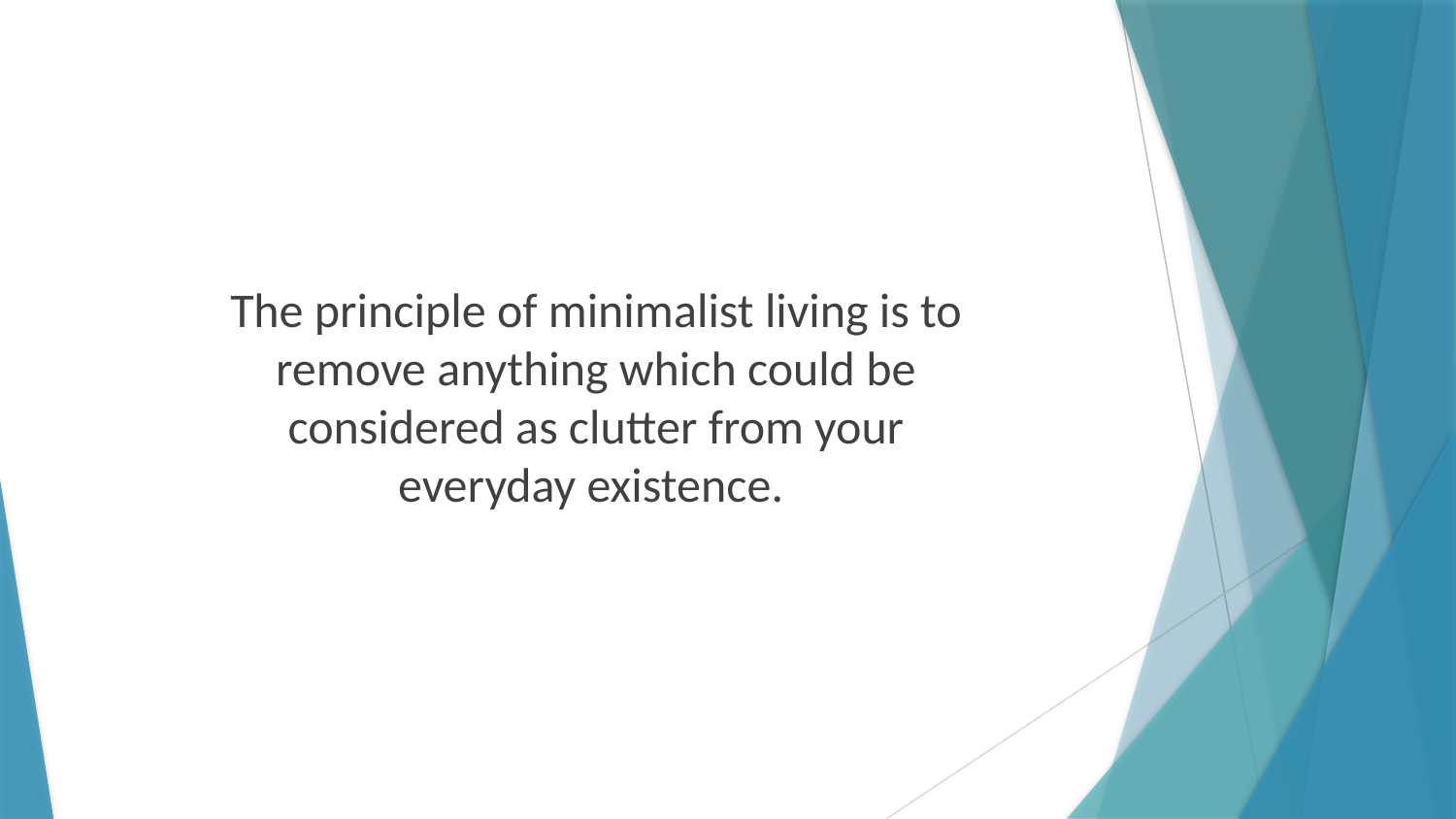

The principle of minimalist living is to remove anything which could be considered as clutter from your everyday existence.